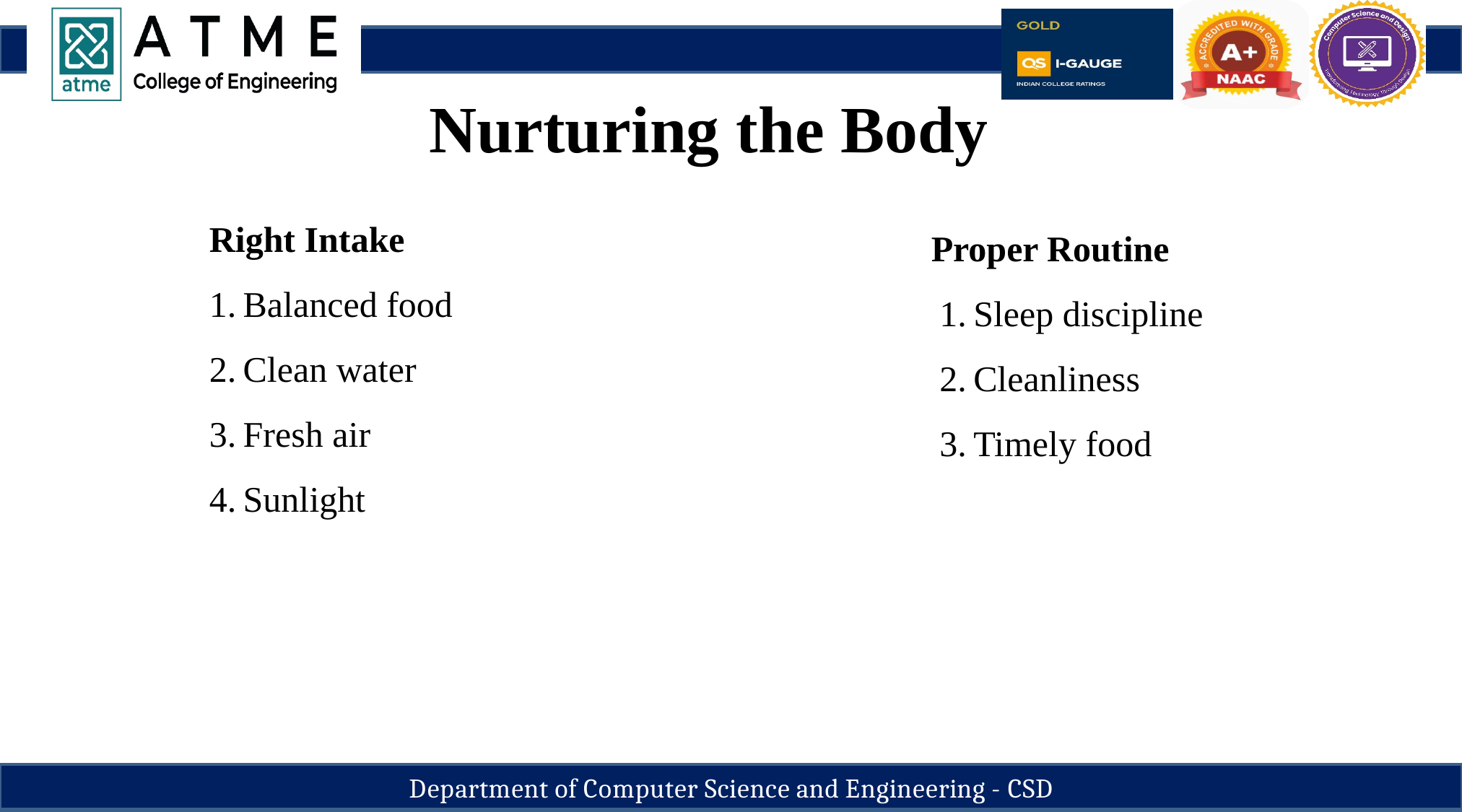

Nurturing the Body
Right Intake
Balanced food
Clean water
Fresh air
Sunlight
Proper Routine
Sleep discipline
Cleanliness
Timely food
Department of Computer Science and Engineering - CSD